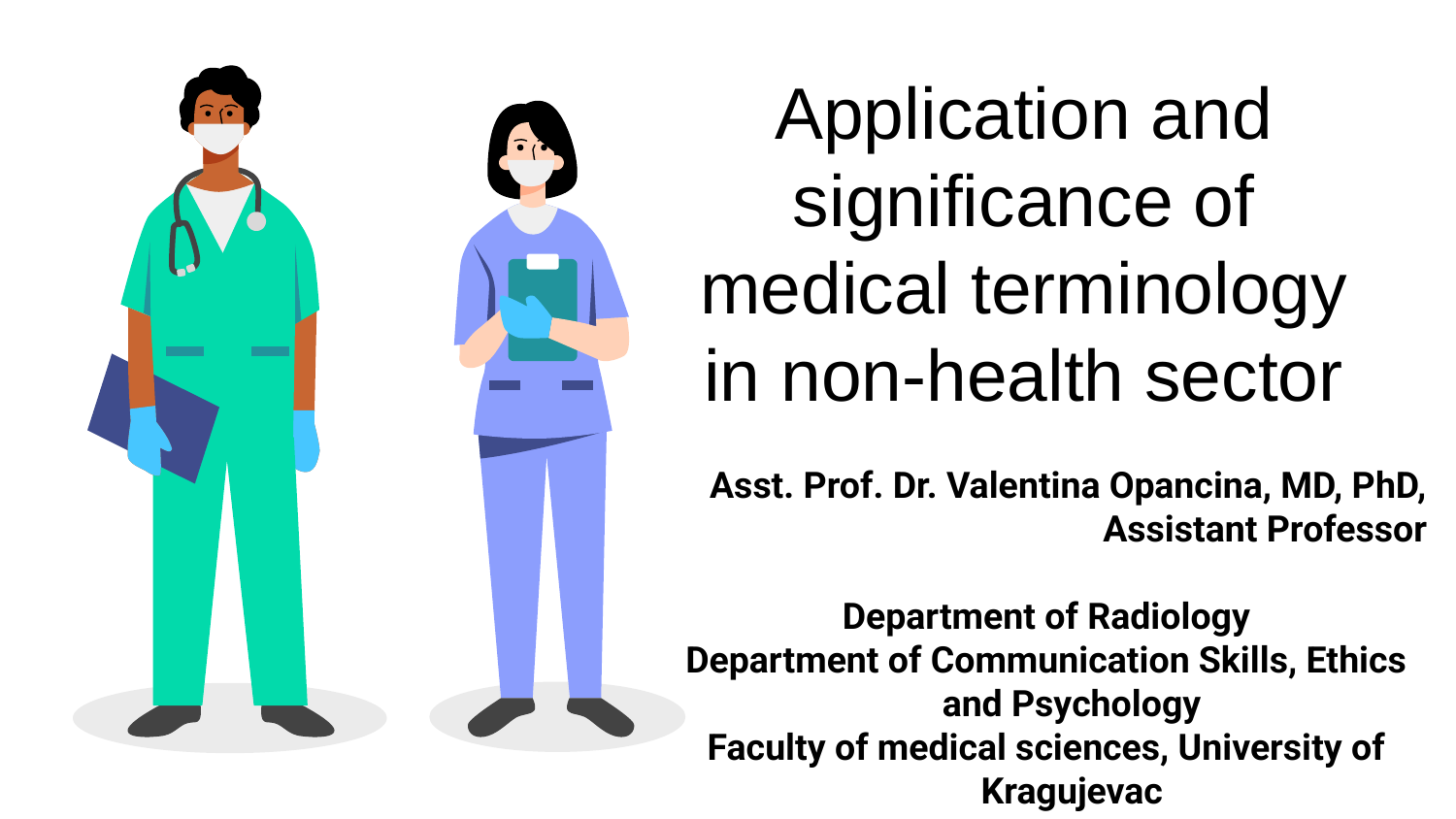

# Application and significance of medical terminology in non-health sector

Asst. Prof. Dr. Valentina Opancina, MD, PhD, Assistant Professor

Department of Radiology
Department of Communication Skills, Ethics and Psychology
Faculty of medical sciences, University of Kragujevac